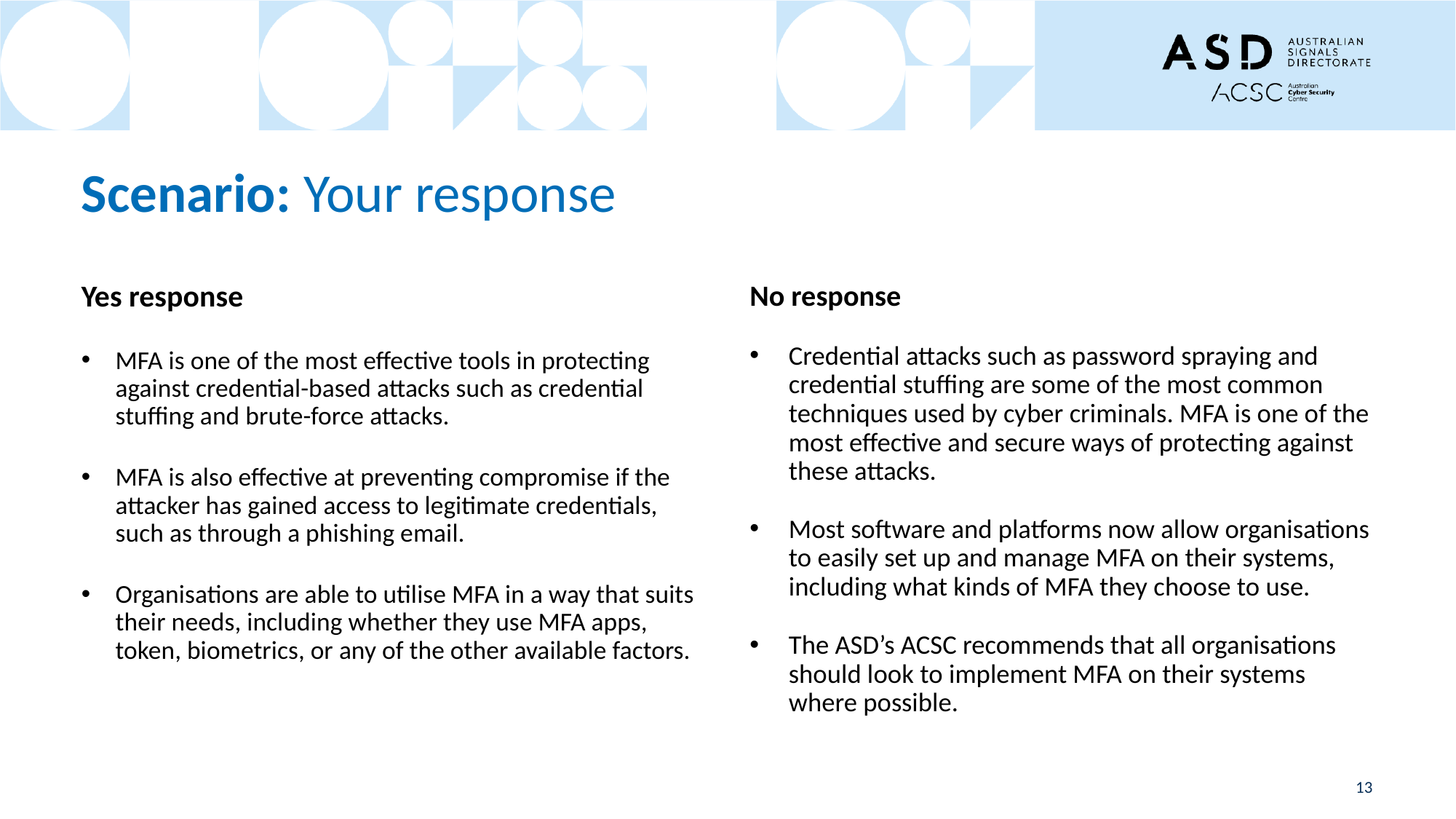

# Scenario: Your response
Yes response
MFA is one of the most effective tools in protecting against credential-based attacks such as credential stuffing and brute-force attacks.
MFA is also effective at preventing compromise if the attacker has gained access to legitimate credentials, such as through a phishing email.
Organisations are able to utilise MFA in a way that suits their needs, including whether they use MFA apps, token, biometrics, or any of the other available factors.
No response
Credential attacks such as password spraying and credential stuffing are some of the most common techniques used by cyber criminals. MFA is one of the most effective and secure ways of protecting against these attacks.
Most software and platforms now allow organisations to easily set up and manage MFA on their systems, including what kinds of MFA they choose to use.
The ASD’s ACSC recommends that all organisations should look to implement MFA on their systems where possible.
13